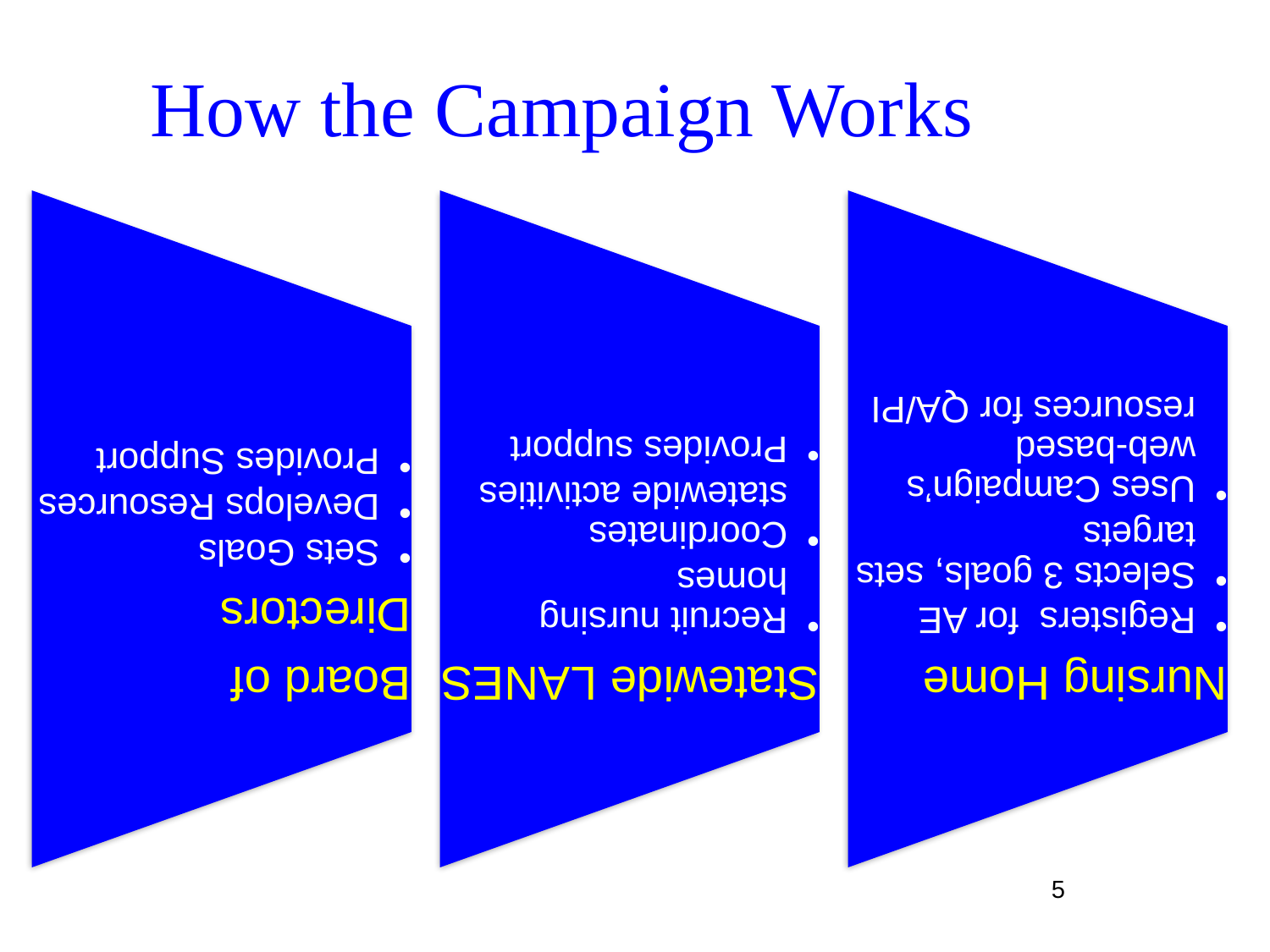

How the Campaign Works
Board of
Directors
Sets Goals
Develops Resources
Provides Support
Statewide LANES
Recruit nursing homes
Coordinates statewide activities
Provides support
Nursing Home
Registers  for AE
Selects 3 goals, sets targets
Uses Campaign’s web-based  resources for QA/PI

5